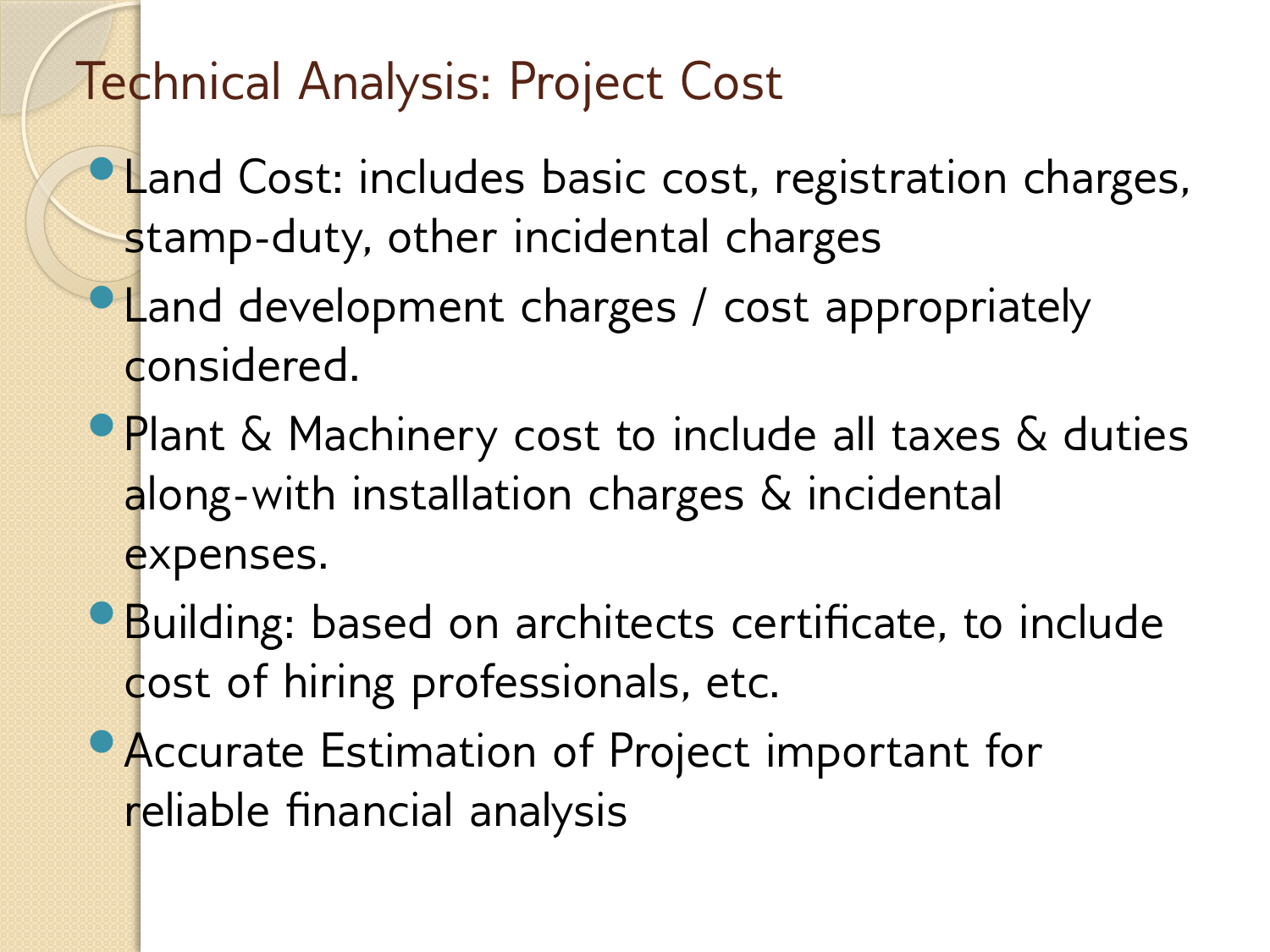

# Technical Analysis: Project Cost
Land Cost: includes basic cost, registration charges, stamp-duty, other incidental charges
Land development charges / cost appropriately considered.
Plant & Machinery cost to include all taxes & duties along-with installation charges & incidental expenses.
Building: based on architects certificate, to include cost of hiring professionals, etc.
Accurate Estimation of Project important for reliable financial analysis